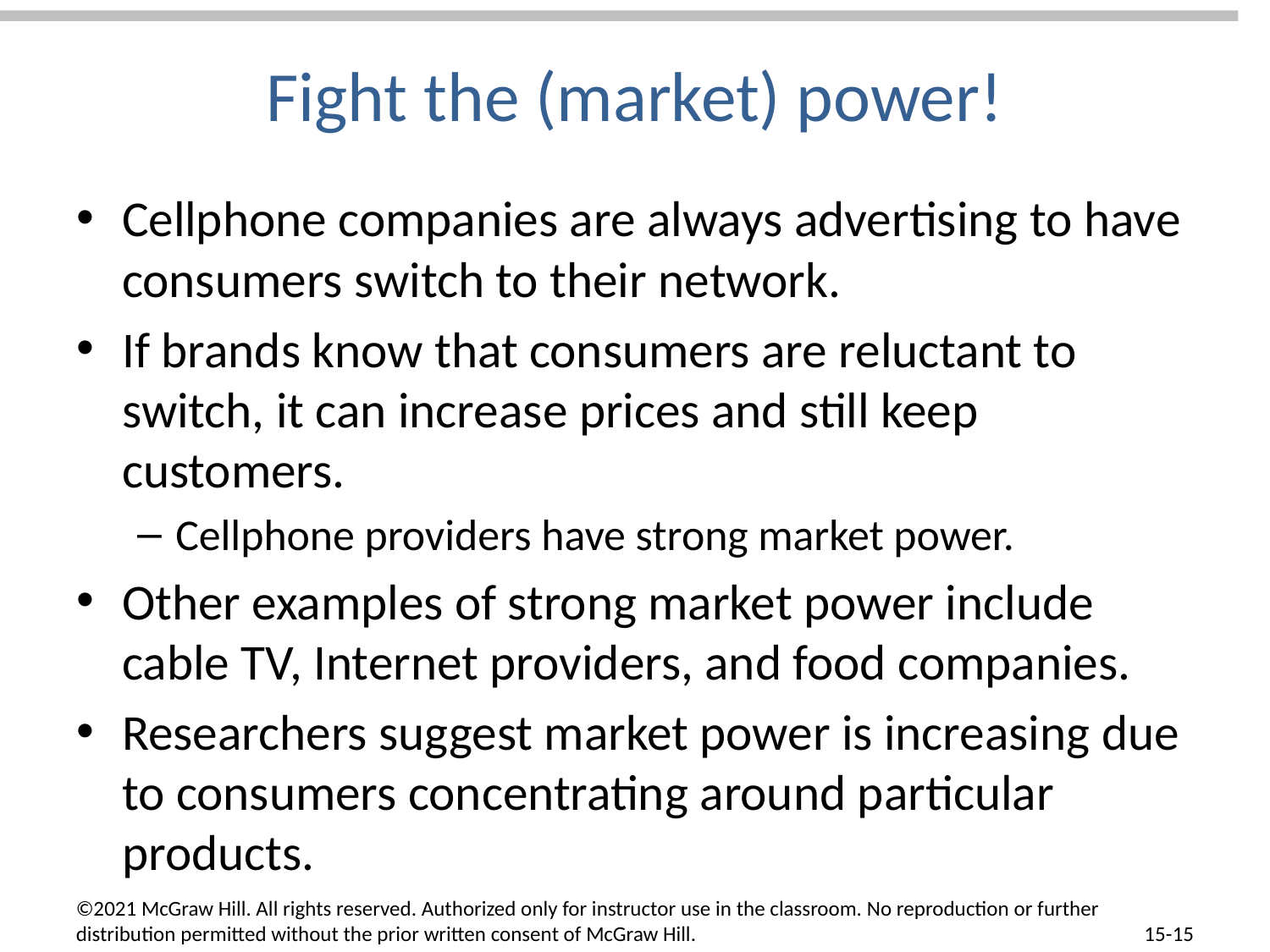

# Fight the (market) power!
Cellphone companies are always advertising to have consumers switch to their network.
If brands know that consumers are reluctant to switch, it can increase prices and still keep customers.
Cellphone providers have strong market power.
Other examples of strong market power include cable TV, Internet providers, and food companies.
Researchers suggest market power is increasing due to consumers concentrating around particular products.